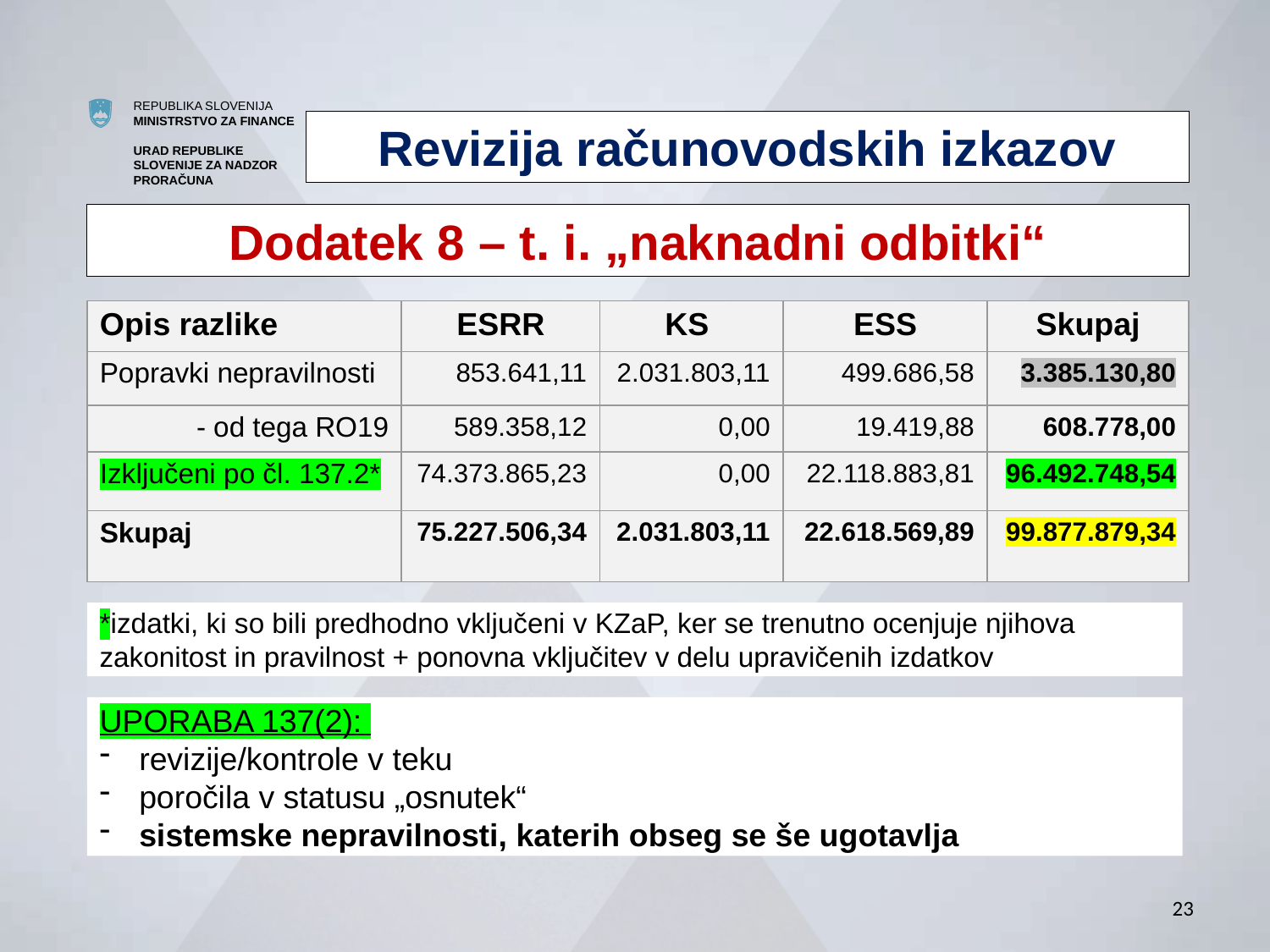

Revizija računovodskih izkazov
Dodatek 8 – t. i. „naknadni odbitki“
| Opis razlike | ESRR | KS | ESS | Skupaj |
| --- | --- | --- | --- | --- |
| Popravki nepravilnosti | 853.641,11 | 2.031.803,11 | 499.686,58 | 3.385.130,80 |
| - od tega RO19 | 589.358,12 | 0,00 | 19.419,88 | 608.778,00 |
| Izključeni po čl. 137.2\* | 74.373.865,23 | 0,00 | 22.118.883,81 | 96.492.748,54 |
| Skupaj | 75.227.506,34 | 2.031.803,11 | 22.618.569,89 | 99.877.879,34 |
*izdatki, ki so bili predhodno vključeni v KZaP, ker se trenutno ocenjuje njihova zakonitost in pravilnost + ponovna vključitev v delu upravičenih izdatkov
UPORABA 137(2):
revizije/kontrole v teku
poročila v statusu „osnutek“
sistemske nepravilnosti, katerih obseg se še ugotavlja
23